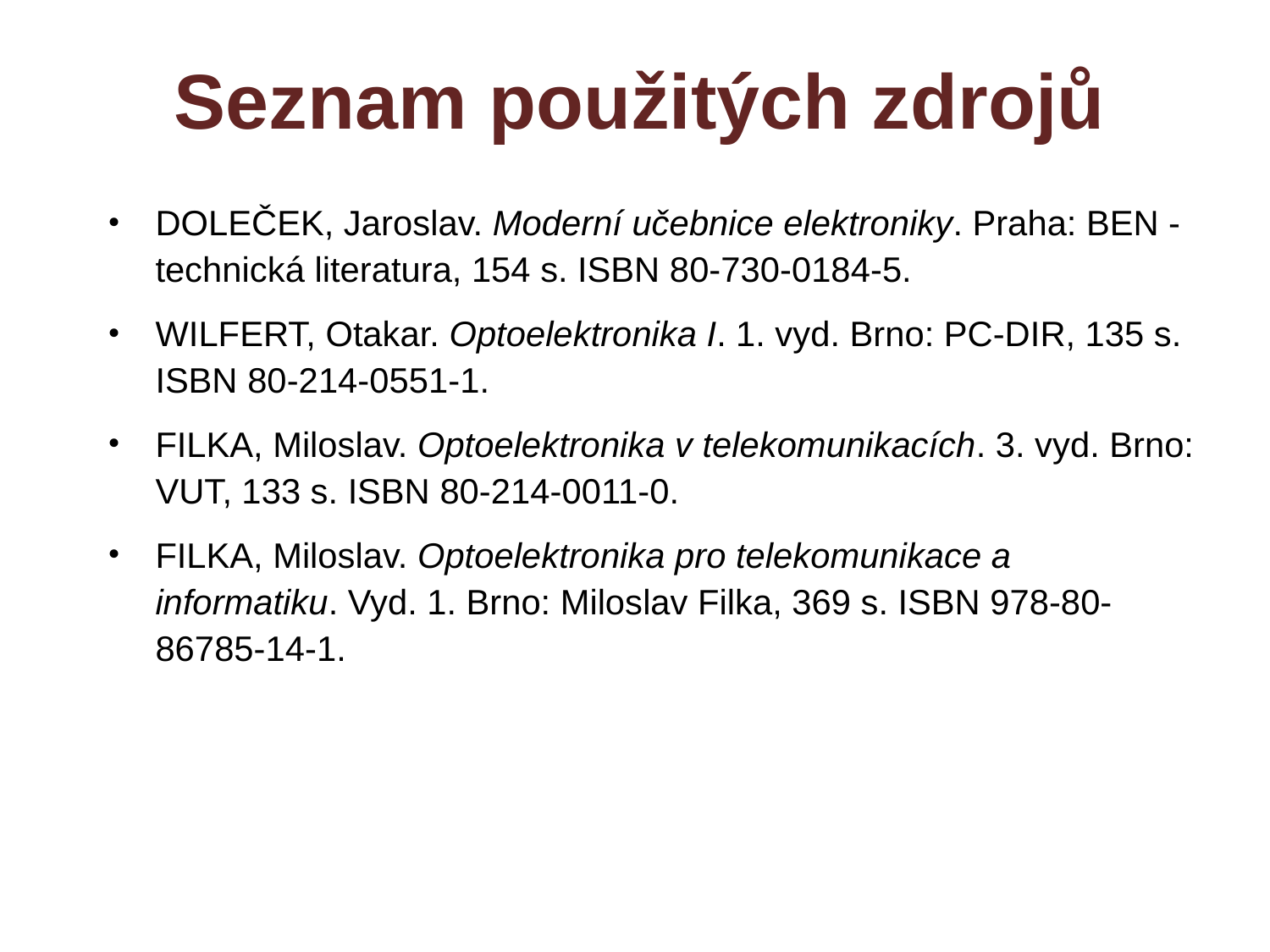

Seznam použitých zdrojů
DOLEČEK, Jaroslav. Moderní učebnice elektroniky. Praha: BEN - technická literatura, 154 s. ISBN 80-730-0184-5.
WILFERT, Otakar. Optoelektronika I. 1. vyd. Brno: PC-DIR, 135 s. ISBN 80-214-0551-1.
FILKA, Miloslav. Optoelektronika v telekomunikacích. 3. vyd. Brno: VUT, 133 s. ISBN 80-214-0011-0.
FILKA, Miloslav. Optoelektronika pro telekomunikace a informatiku. Vyd. 1. Brno: Miloslav Filka, 369 s. ISBN 978-80-86785-14-1.